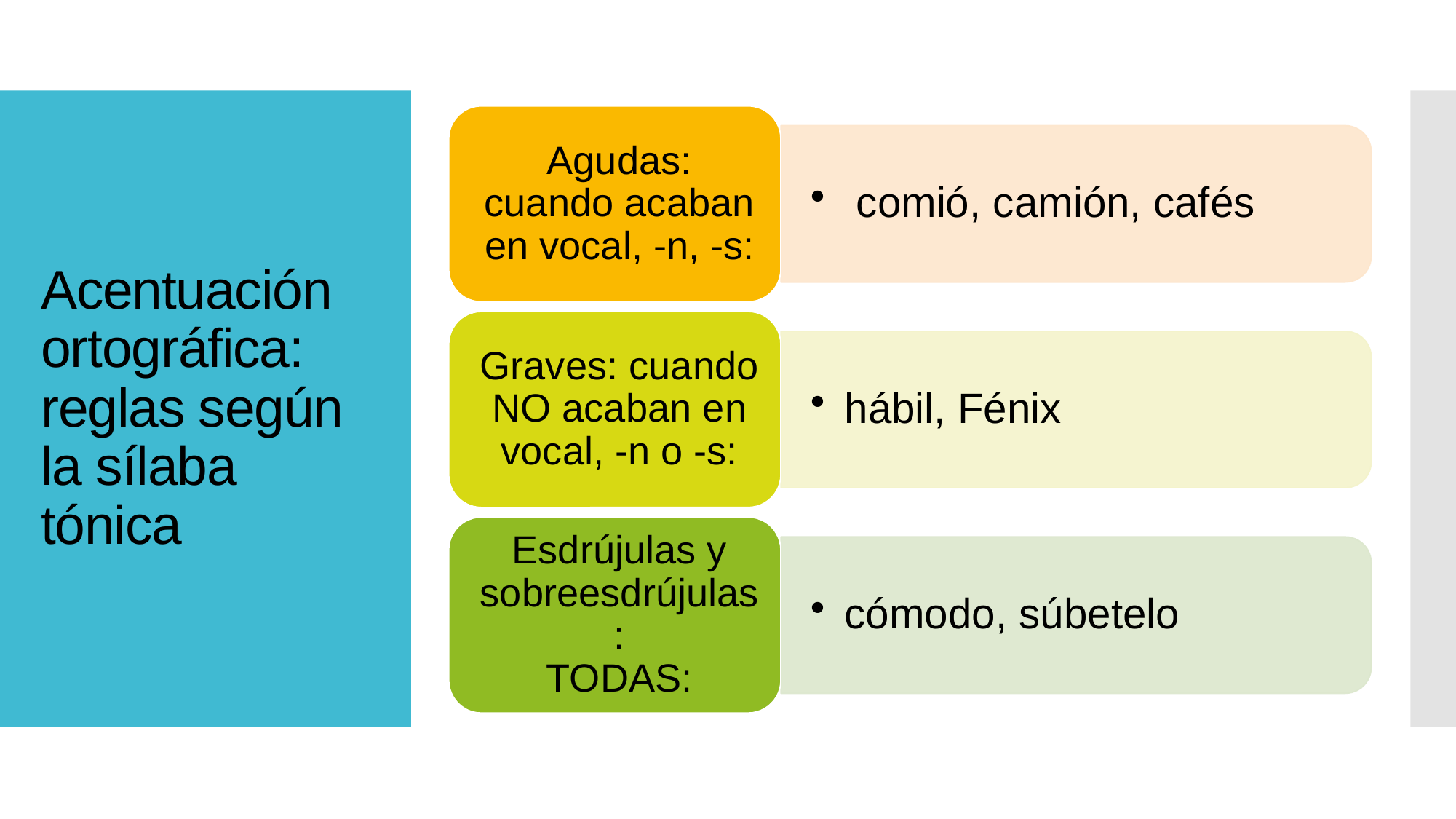

comió, camión, cafés
Agudas:
cuando acaban en vocal, -n, -s:
hábil, Fénix
Graves: cuando NO acaban en vocal, -n o -s:
cómodo, súbetelo
Esdrújulas y sobreesdrújulas:
TODAS:
# Acentuación ortográfica: reglas según la sílaba tónica